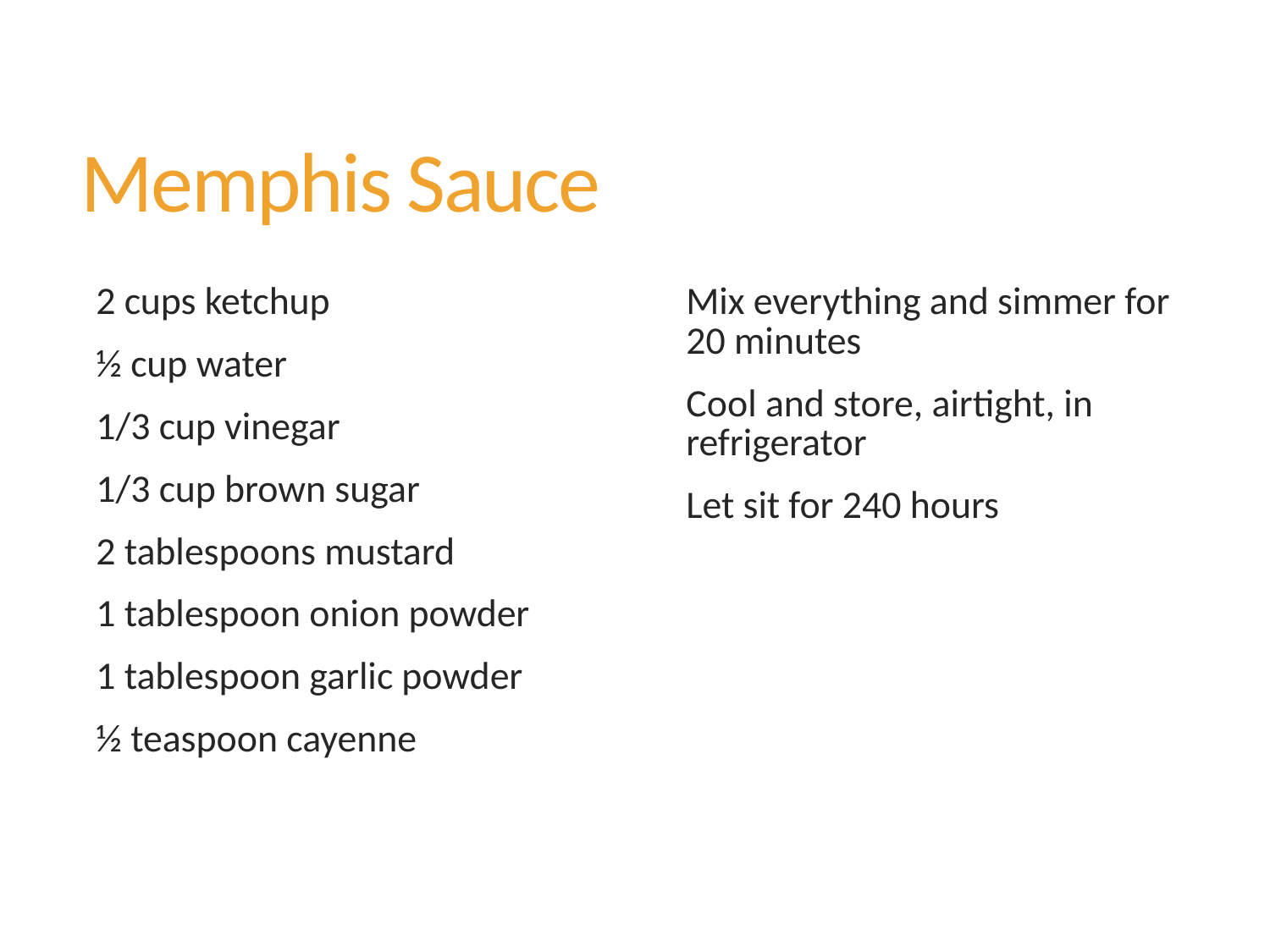

# Memphis Sauce
2 cups ketchup
½ cup water
1/3 cup vinegar
1/3 cup brown sugar
2 tablespoons mustard
1 tablespoon onion powder
1 tablespoon garlic powder
½ teaspoon cayenne
Mix everything and simmer for 20 minutes
Cool and store, airtight, in refrigerator
Let sit for 240 hours